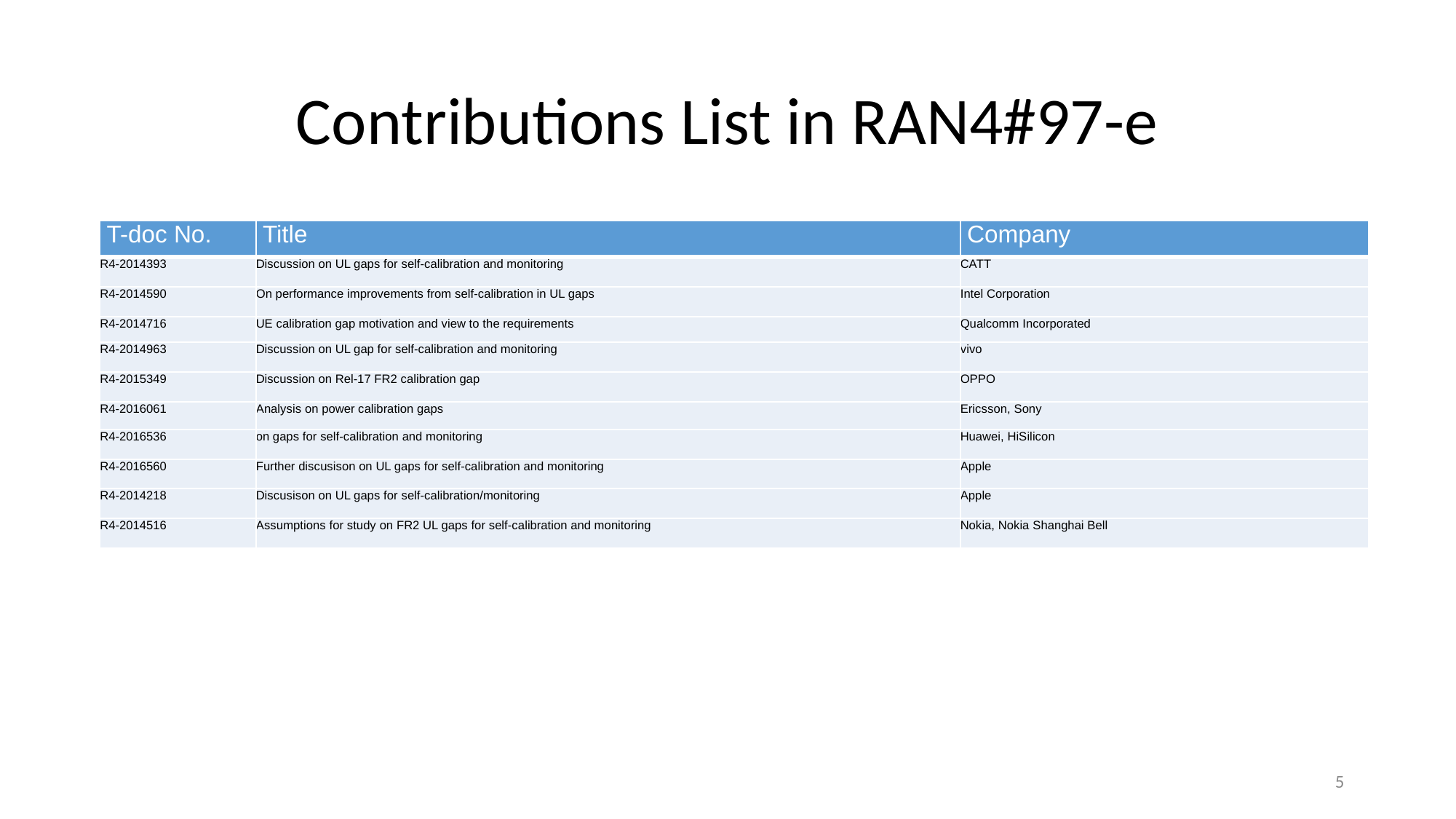

# Contributions List in RAN4#97-e
| T-doc No. | Title | Company |
| --- | --- | --- |
| R4-2014393 | Discussion on UL gaps for self-calibration and monitoring | CATT |
| R4-2014590 | On performance improvements from self-calibration in UL gaps | Intel Corporation |
| R4-2014716 | UE calibration gap motivation and view to the requirements | Qualcomm Incorporated |
| R4-2014963 | Discussion on UL gap for self-calibration and monitoring | vivo |
| R4-2015349 | Discussion on Rel-17 FR2 calibration gap | OPPO |
| R4-2016061 | Analysis on power calibration gaps | Ericsson, Sony |
| R4-2016536 | on gaps for self-calibration and monitoring | Huawei, HiSilicon |
| R4-2016560 | Further discusison on UL gaps for self-calibration and monitoring | Apple |
| R4-2014218 | Discusison on UL gaps for self-calibration/monitoring | Apple |
| R4-2014516 | Assumptions for study on FR2 UL gaps for self-calibration and monitoring | Nokia, Nokia Shanghai Bell |
5